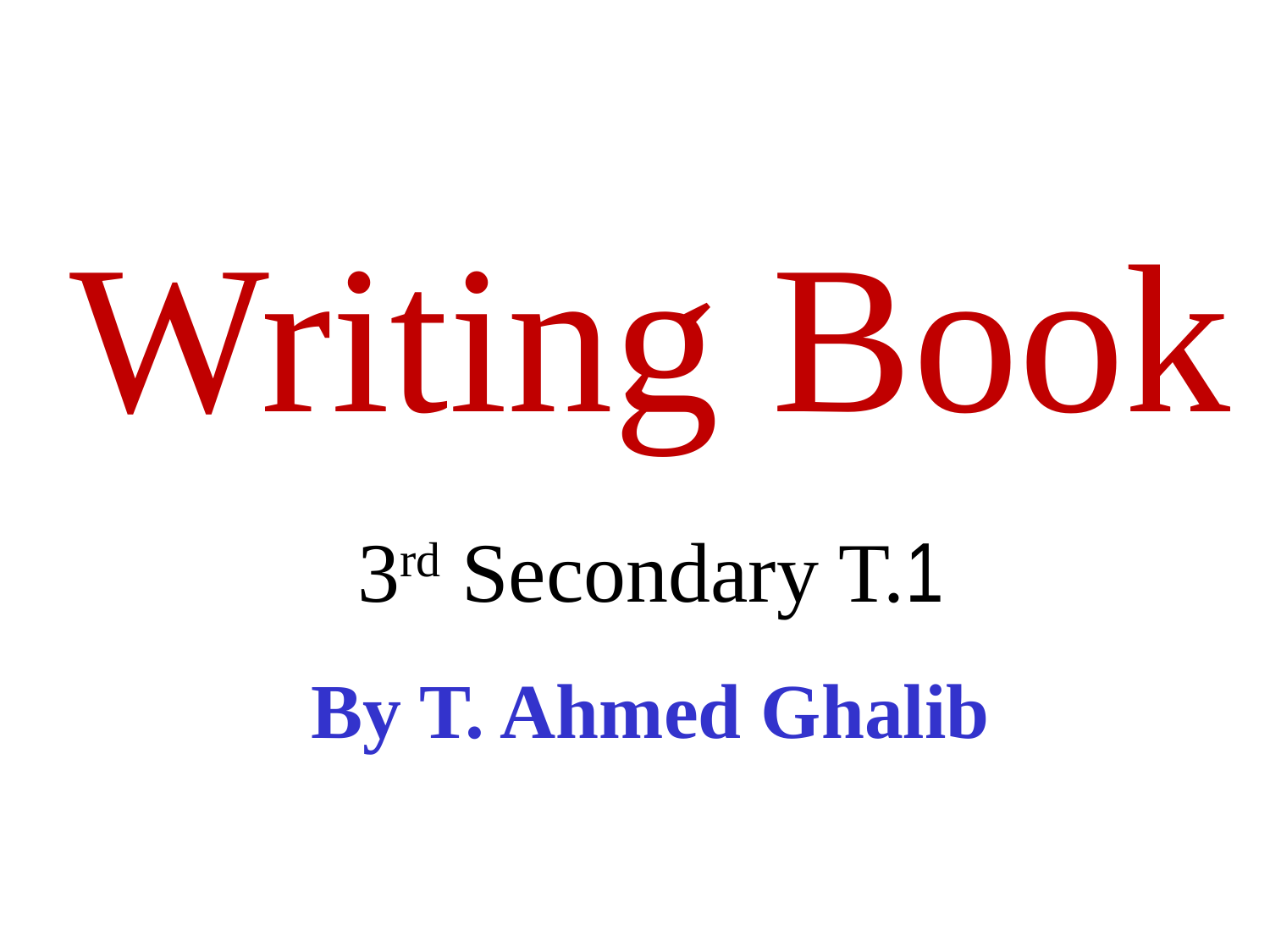

# Writing Book 3rd Secondary T.1 By T. Ahmed Ghalib